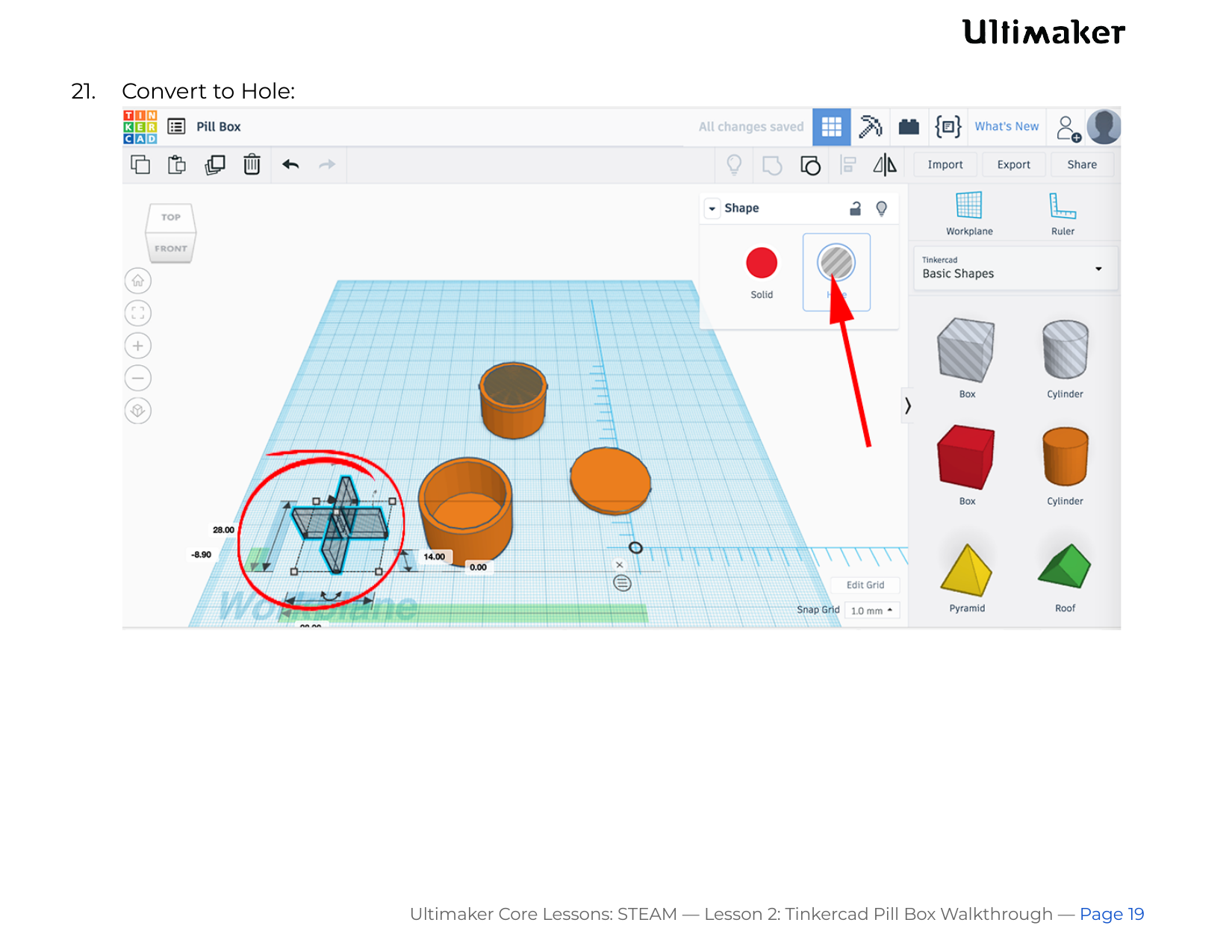

21.	Convert to Hole:

Ultimaker Core Lessons: STEAM — Lesson 2: Tinkercad Pill Box Walkthrough — Page 19